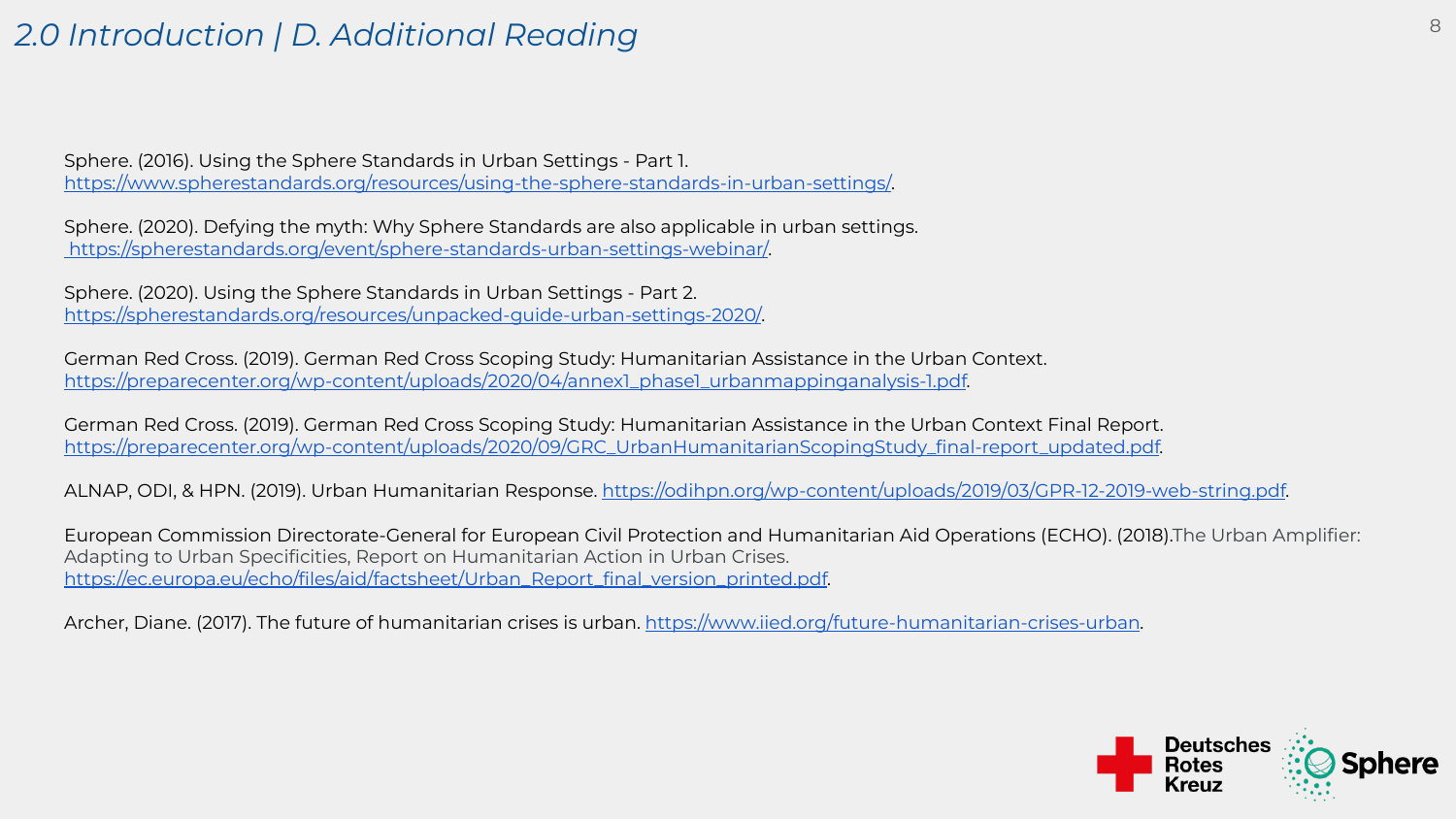

# 2.0 Introduction | D. Additional Reading

8
Sphere. (2016). Using the Sphere Standards in Urban Settings - Part 1. https://www.spherestandards.org/resources/using-the-sphere-standards-in-urban-settings/.

Sphere. (2020). Defying the myth: Why Sphere Standards are also applicable in urban settings. https://spherestandards.org/event/sphere-standards-urban-settings-webinar/.

Sphere. (2020). Using the Sphere Standards in Urban Settings - Part 2. https://spherestandards.org/resources/unpacked-guide-urban-settings-2020/.

German Red Cross. (2019). German Red Cross Scoping Study: Humanitarian Assistance in the Urban Context. https://preparecenter.org/wp-content/uploads/2020/04/annex1_phase1_urbanmappinganalysis-1.pdf.

German Red Cross. (2019). German Red Cross Scoping Study: Humanitarian Assistance in the Urban Context Final Report. https://preparecenter.org/wp-content/uploads/2020/09/GRC_UrbanHumanitarianScopingStudy_final-report_updated.pdf.

ALNAP, ODI, & HPN. (2019). Urban Humanitarian Response. https://odihpn.org/wp-content/uploads/2019/03/GPR-12-2019-web-string.pdf.

European Commission Directorate-General for European Civil Protection and Humanitarian Aid Operations (ECHO). (2018).The Urban Amplifier: Adapting to Urban Specificities, Report on Humanitarian Action in Urban Crises.  https://ec.europa.eu/echo/files/aid/factsheet/Urban_Report_final_version_printed.pdf.

Archer, Diane. (2017). The future of humanitarian crises is urban. https://www.iied.org/future-humanitarian-crises-urban.